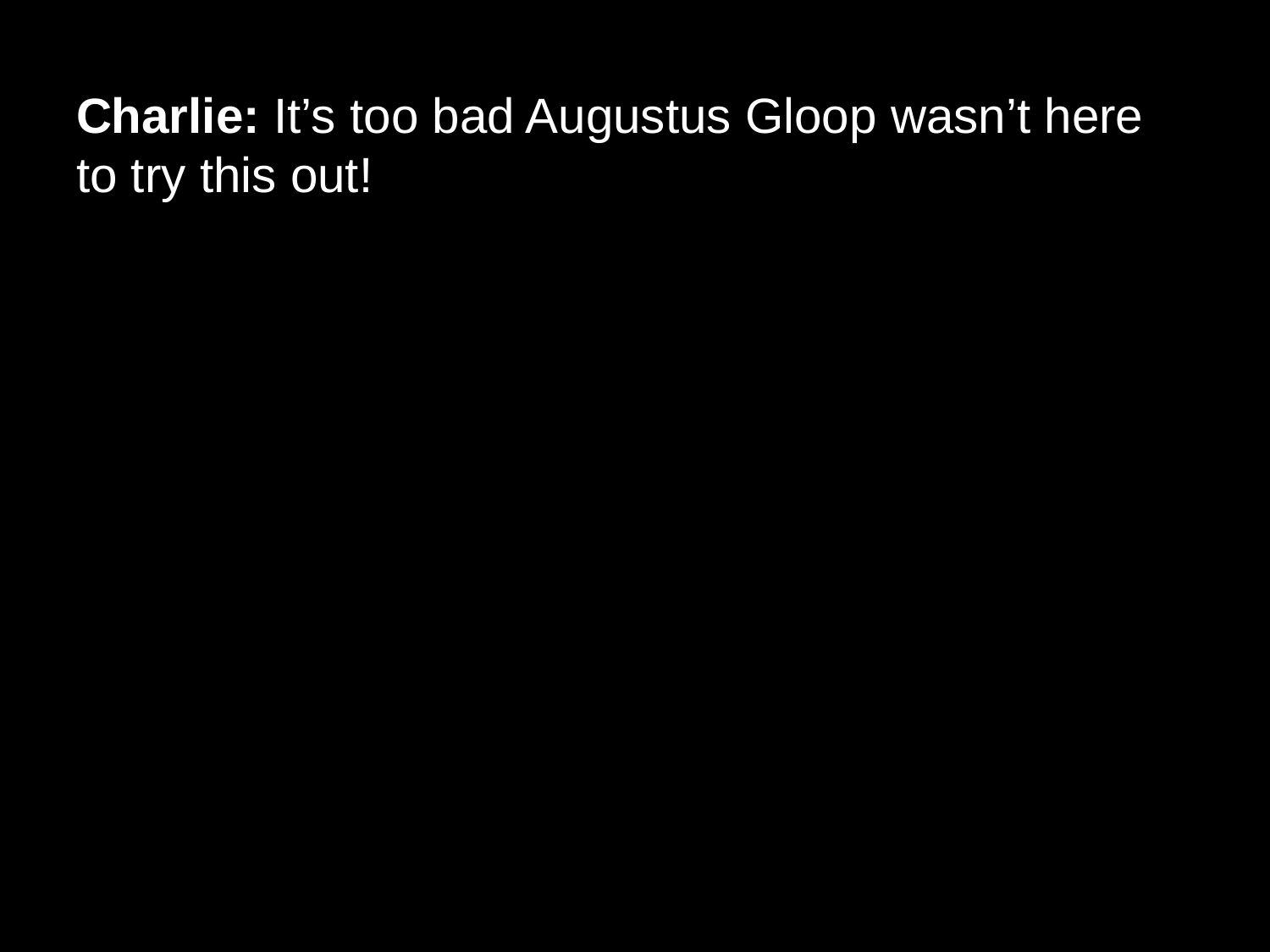

# Charlie: It’s too bad Augustus Gloop wasn’t here to try this out!